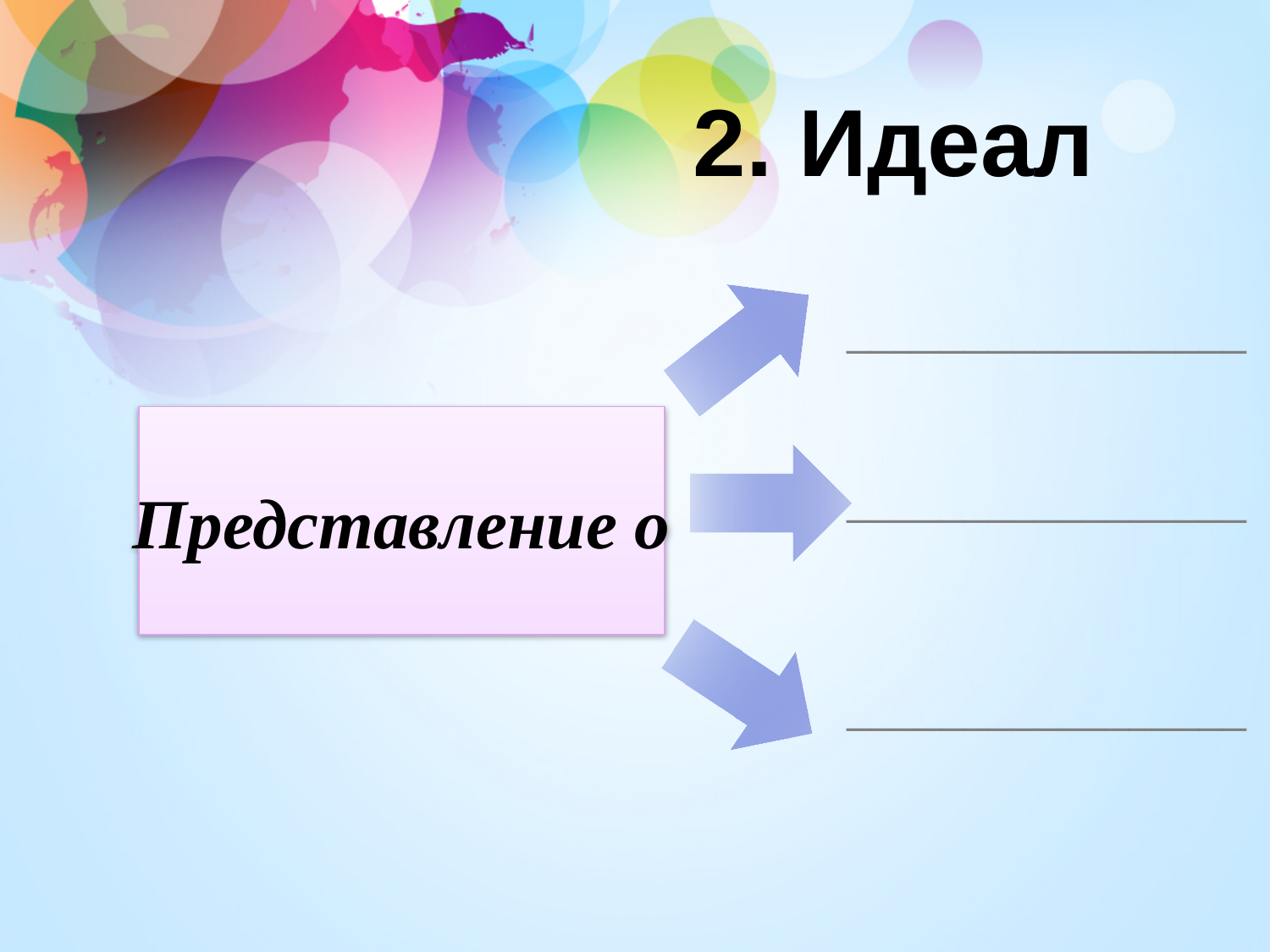

2. Идеал

_________________
Представление о

_________________

_________________